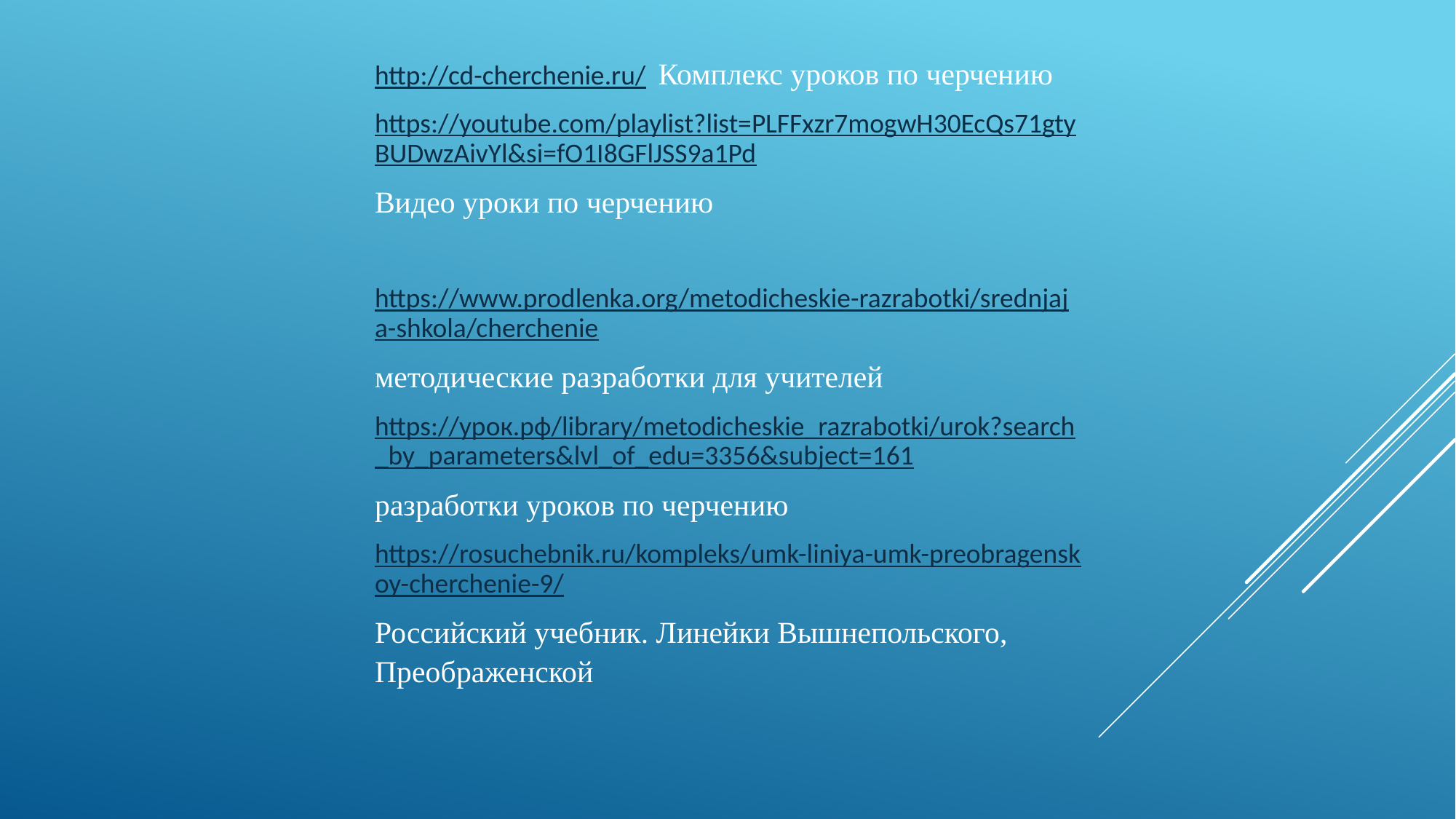

http://cd-cherchenie.ru/  Комплекс уроков по черчению
https://youtube.com/playlist?list=PLFFxzr7mogwH30EcQs71gtyBUDwzAivYl&si=fO1I8GFlJSS9a1Pd
Видео уроки по черчению

https://www.prodlenka.org/metodicheskie-razrabotki/srednjaja-shkola/cherchenie
методические разработки для учителей
https://урок.рф/library/metodicheskie_razrabotki/urok?search_by_parameters&lvl_of_edu=3356&subject=161
разработки уроков по черчению
https://rosuchebnik.ru/kompleks/umk-liniya-umk-preobragenskoy-cherchenie-9/
Российский учебник. Линейки Вышнепольского, Преображенской